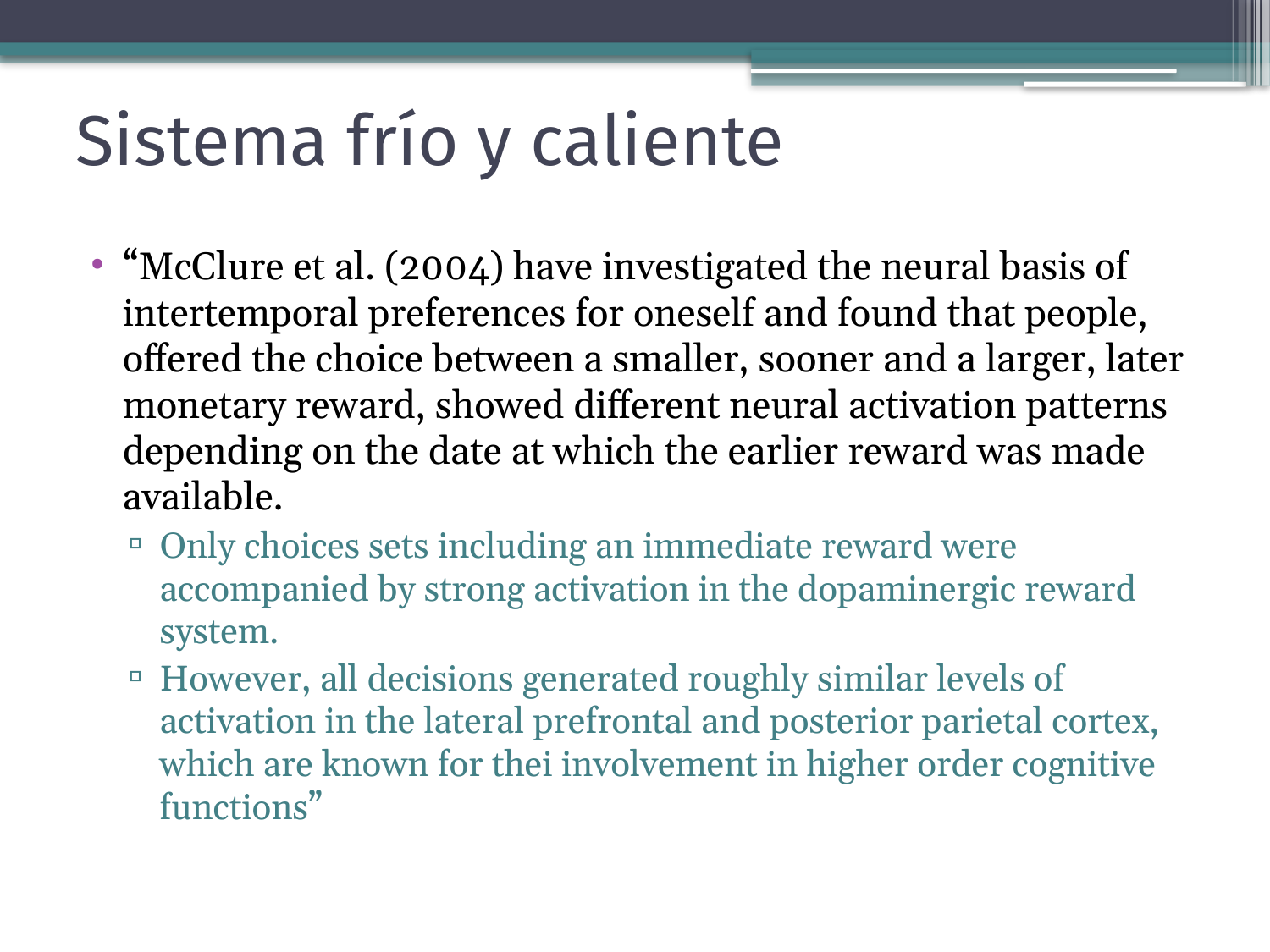

# Sistema frío y caliente
“McClure et al. (2004) have investigated the neural basis of intertemporal preferences for oneself and found that people, offered the choice between a smaller, sooner and a larger, later monetary reward, showed different neural activation patterns depending on the date at which the earlier reward was made available.
Only choices sets including an immediate reward were accompanied by strong activation in the dopaminergic reward system.
However, all decisions generated roughly similar levels of activation in the lateral prefrontal and posterior parietal cortex, which are known for thei involvement in higher order cognitive functions”